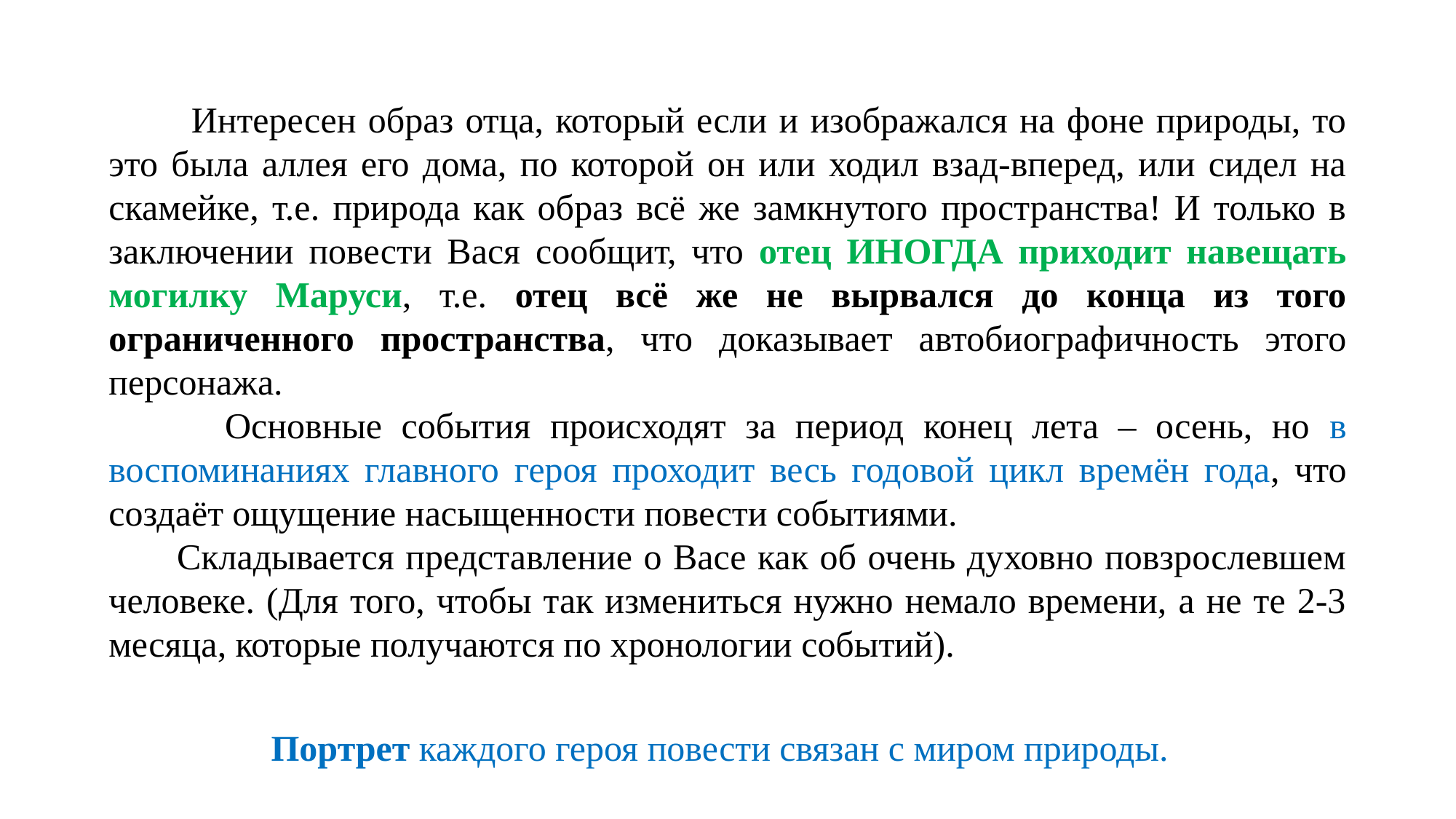

Интересен образ отца, который если и изображался на фоне природы, то это была аллея его дома, по которой он или ходил взад-вперед, или сидел на скамейке, т.е. природа как образ всё же замкнутого пространства! И только в заключении повести Вася сообщит, что отец ИНОГДА приходит навещать могилку Маруси, т.е. отец всё же не вырвался до конца из того ограниченного пространства, что доказывает автобиографичность этого персонажа.
      Основные события происходят за период конец лета – осень, но в воспоминаниях главного героя проходит весь годовой цикл времён года, что создаёт ощущение насыщенности повести событиями.
      Складывается представление о Васе как об очень духовно повзрослевшем человеке. (Для того, чтобы так измениться нужно немало времени, а не те 2-3 месяца, которые получаются по хронологии событий).
Портрет каждого героя повести связан с миром природы.